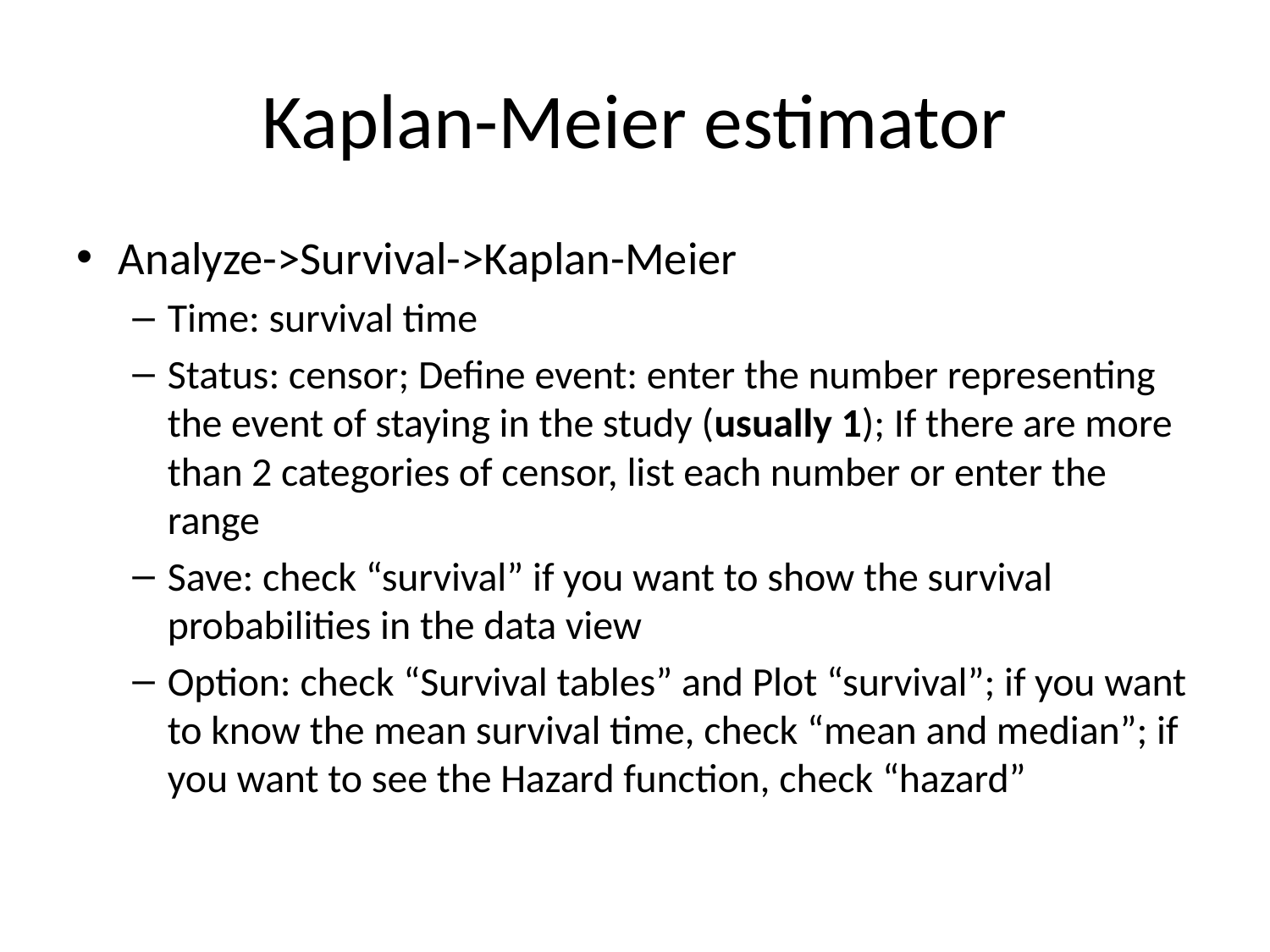

# Kaplan-Meier estimator
Analyze->Survival->Kaplan-Meier
Time: survival time
Status: censor; Define event: enter the number representing the event of staying in the study (usually 1); If there are more than 2 categories of censor, list each number or enter the range
Save: check “survival” if you want to show the survival probabilities in the data view
Option: check “Survival tables” and Plot “survival”; if you want to know the mean survival time, check “mean and median”; if you want to see the Hazard function, check “hazard”